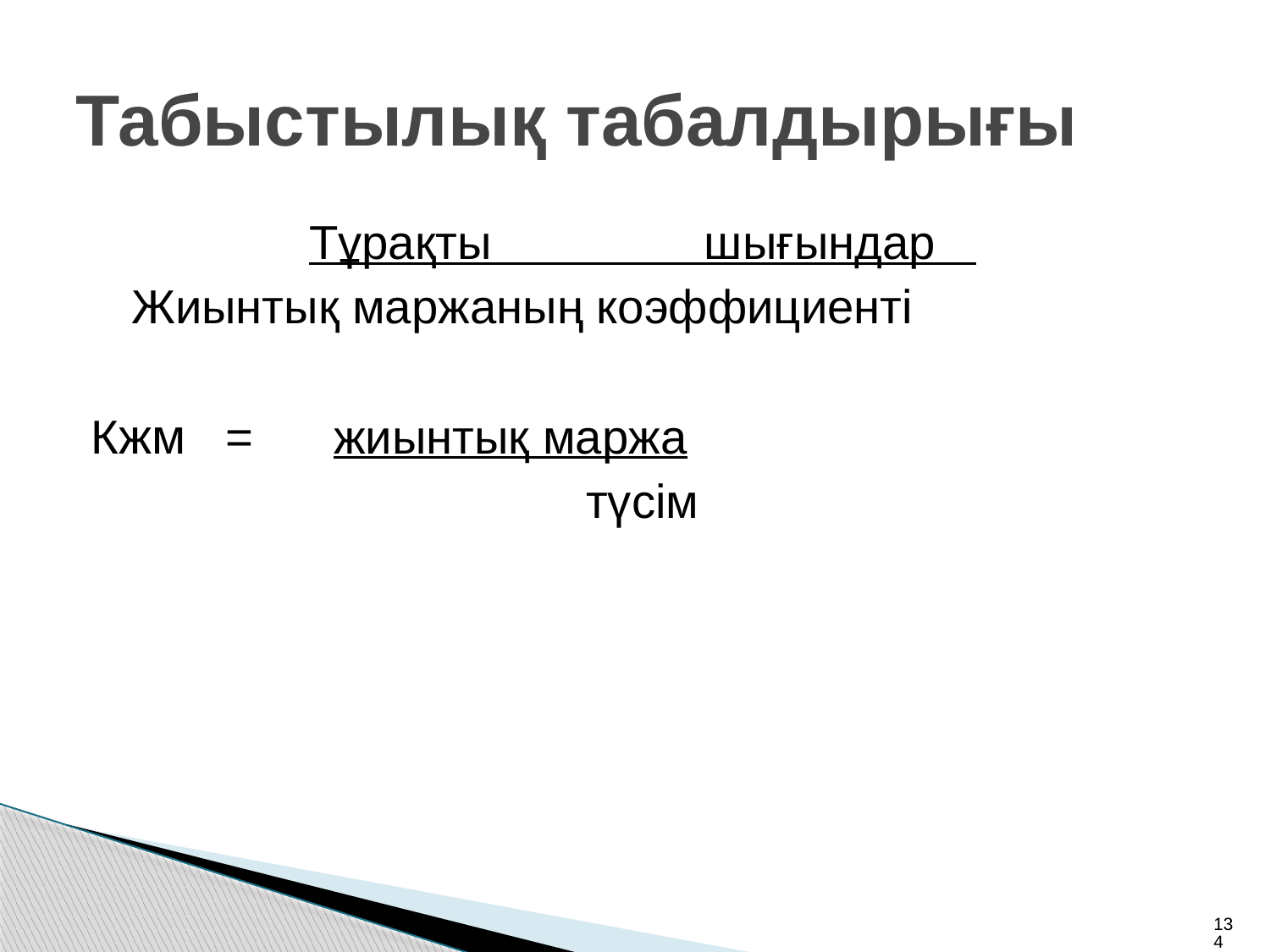

# Табыстылық табалдырығы
Тұрақты                шығындар
   Жиынтық маржаның коэффициенті

Кжм   =      жиынтық маржа
түсім
134